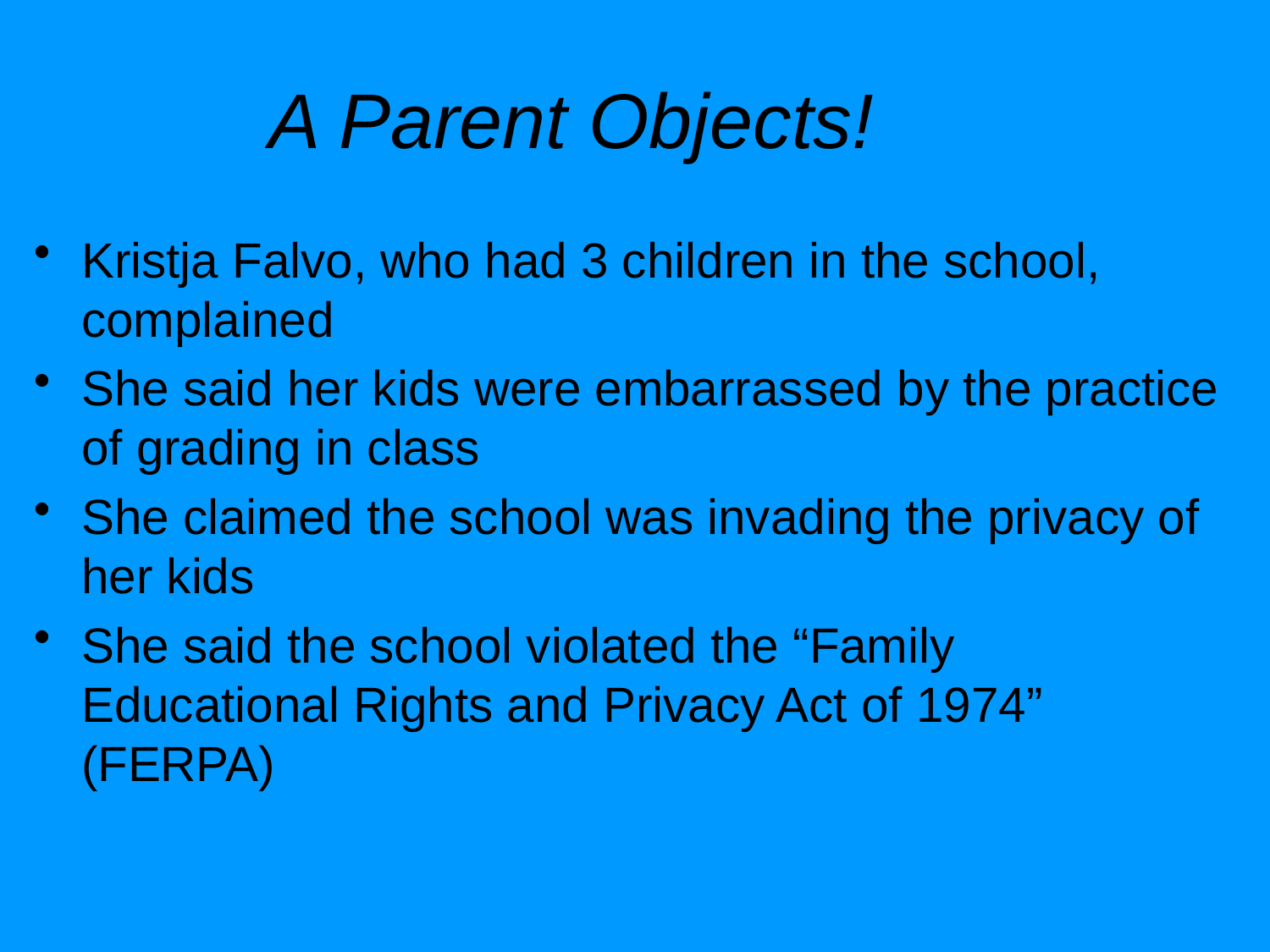

A Parent Objects!
Kristja Falvo, who had 3 children in the school, complained
She said her kids were embarrassed by the practice of grading in class
She claimed the school was invading the privacy of her kids
She said the school violated the “Family Educational Rights and Privacy Act of 1974” (FERPA)